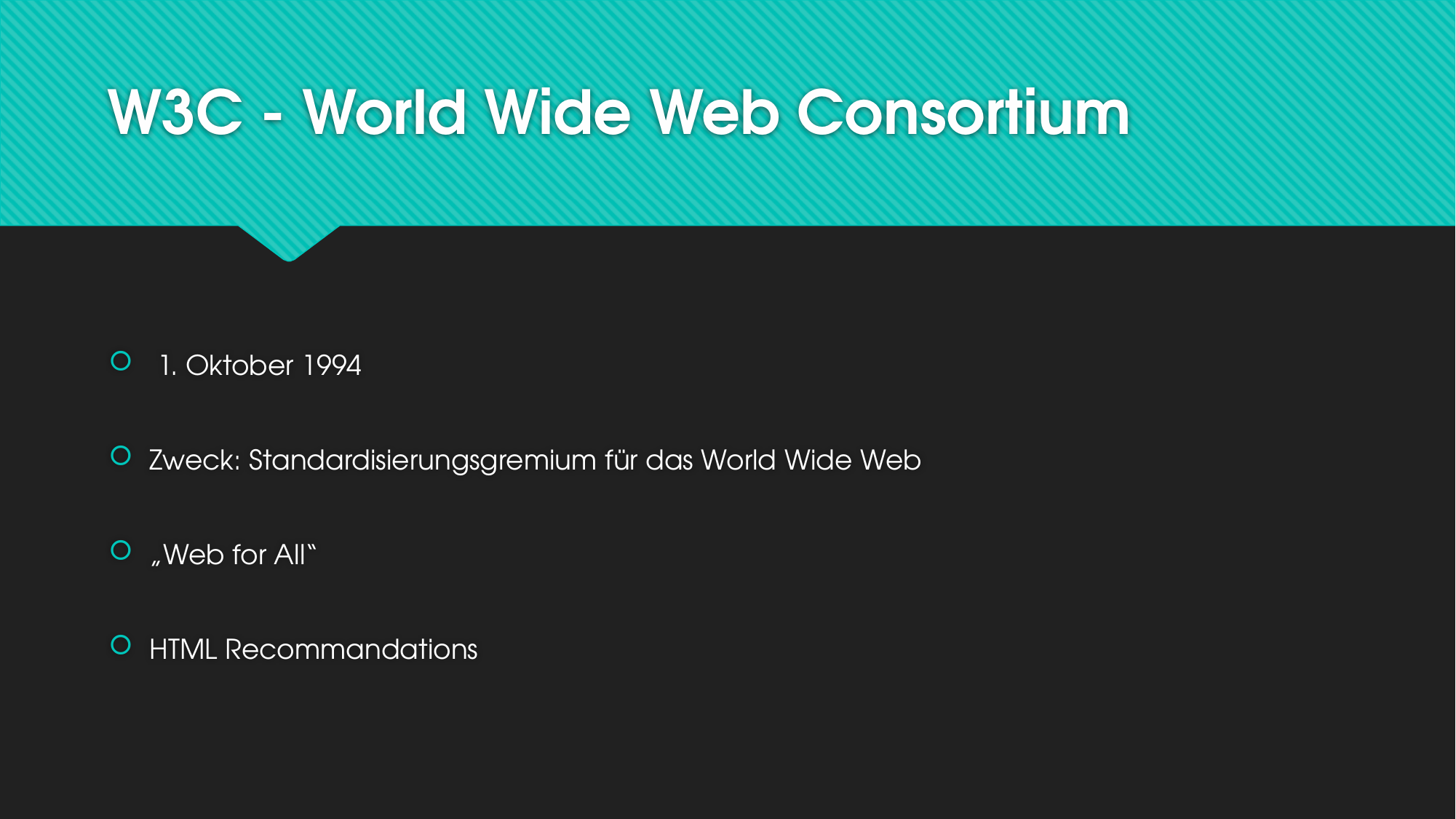

# W3C - World Wide Web Consortium

 1. Oktober 1994

Zweck: Standardisierungsgremium für das World Wide Web

„Web for All“

HTML Recommandations